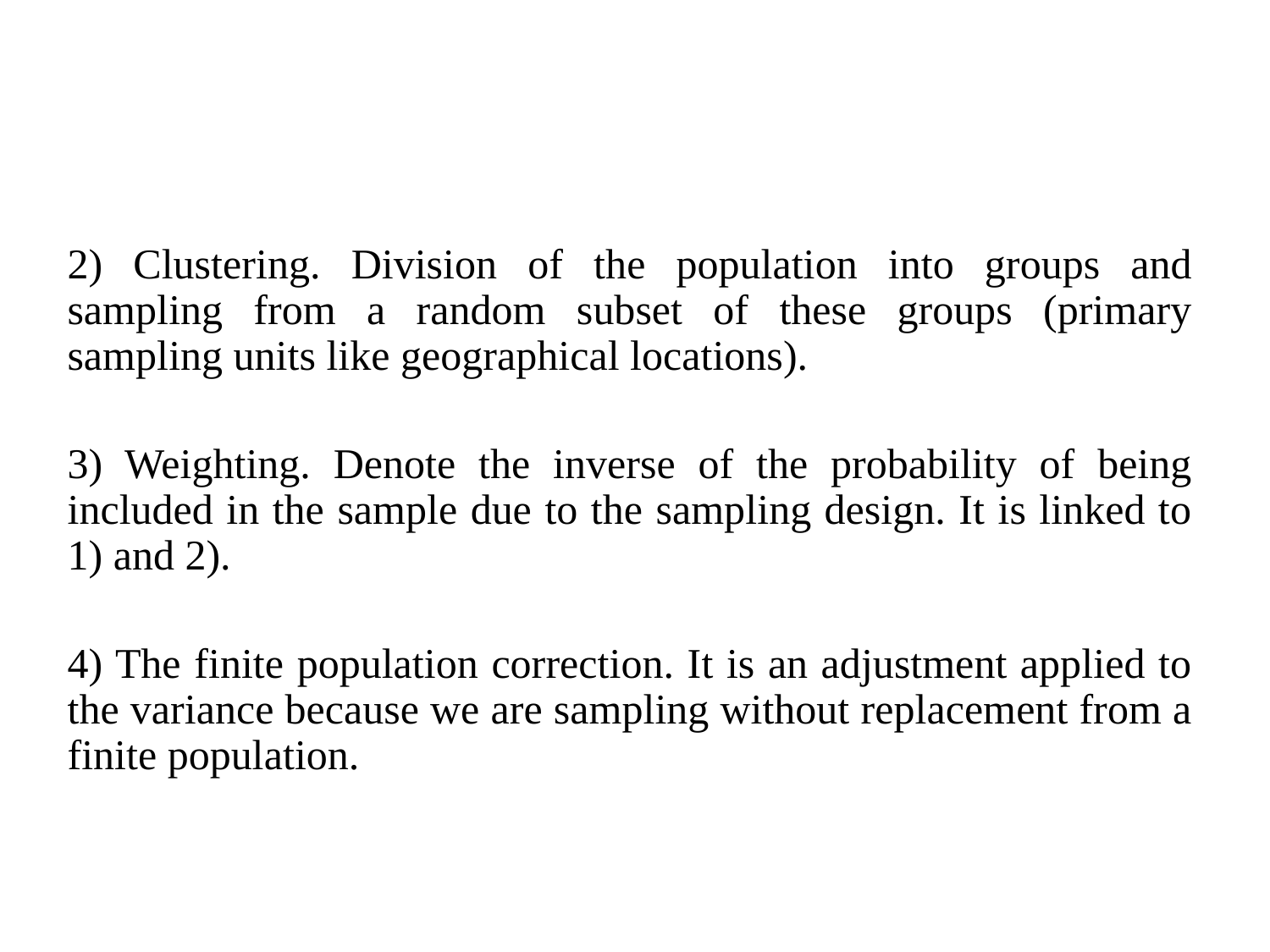

2) Clustering. Division of the population into groups and sampling from a random subset of these groups (primary sampling units like geographical locations).

3) Weighting. Denote the inverse of the probability of being included in the sample due to the sampling design. It is linked to 1) and 2).

4) The finite population correction. It is an adjustment applied to the variance because we are sampling without replacement from a finite population.